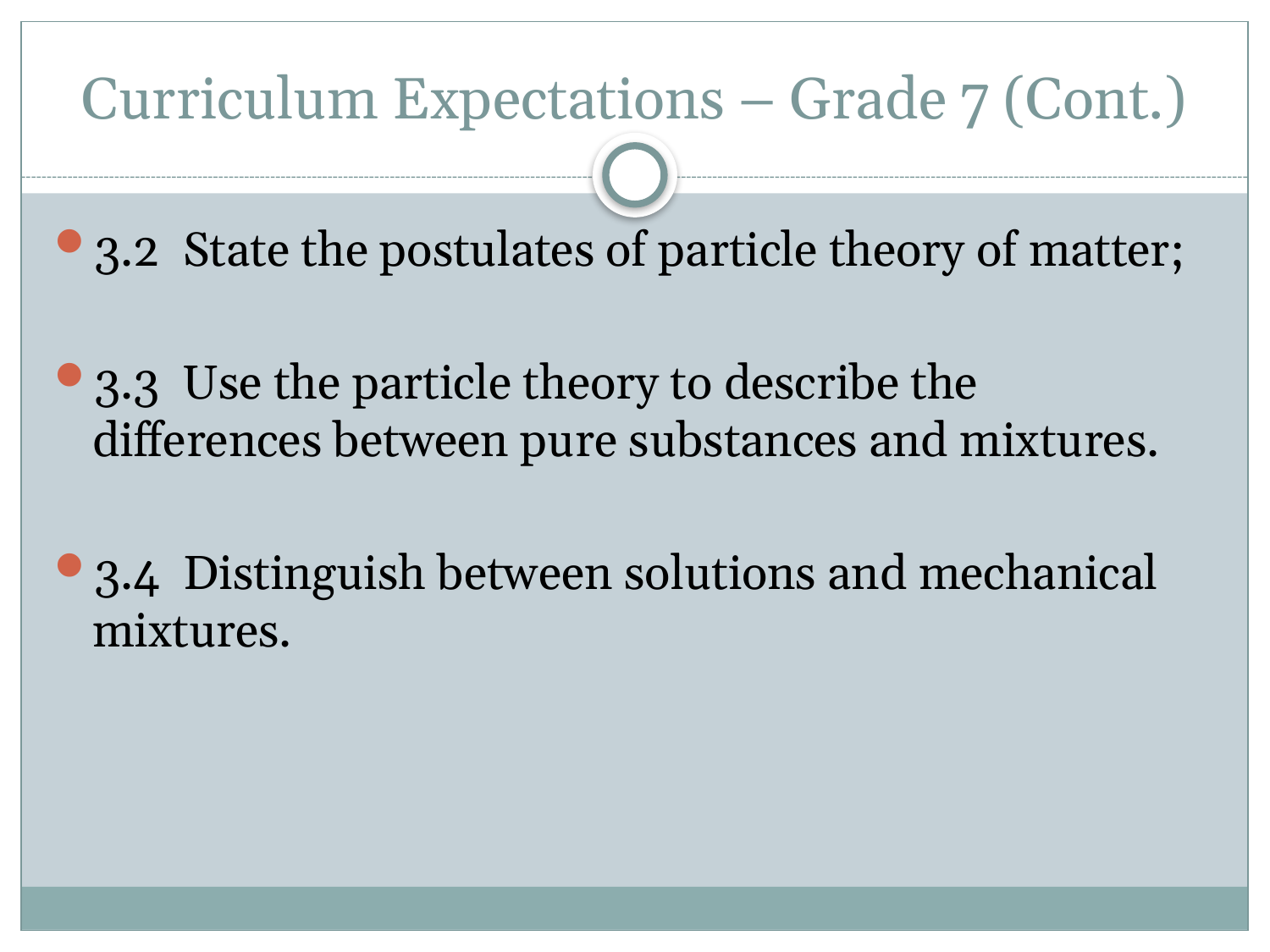

# Curriculum Expectations – Grade 7 (Cont.)
3.2  State the postulates of particle theory of matter;

3.3  Use the particle theory to describe the differences between pure substances and mixtures.

3.4  Distinguish between solutions and mechanical mixtures.